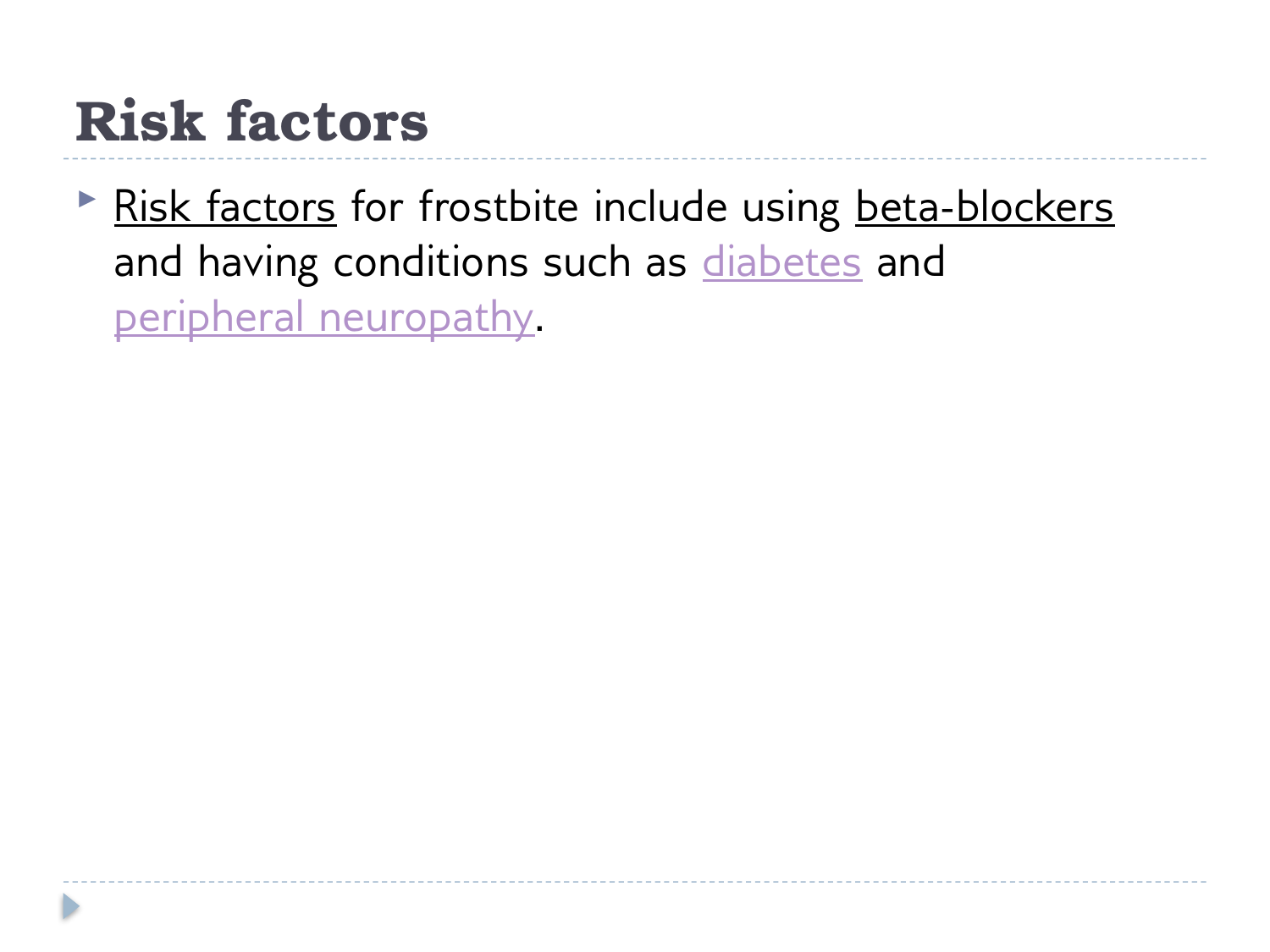

# Risk factors
Risk factors for frostbite include using beta-blockers and having conditions such as diabetes and peripheral neuropathy.